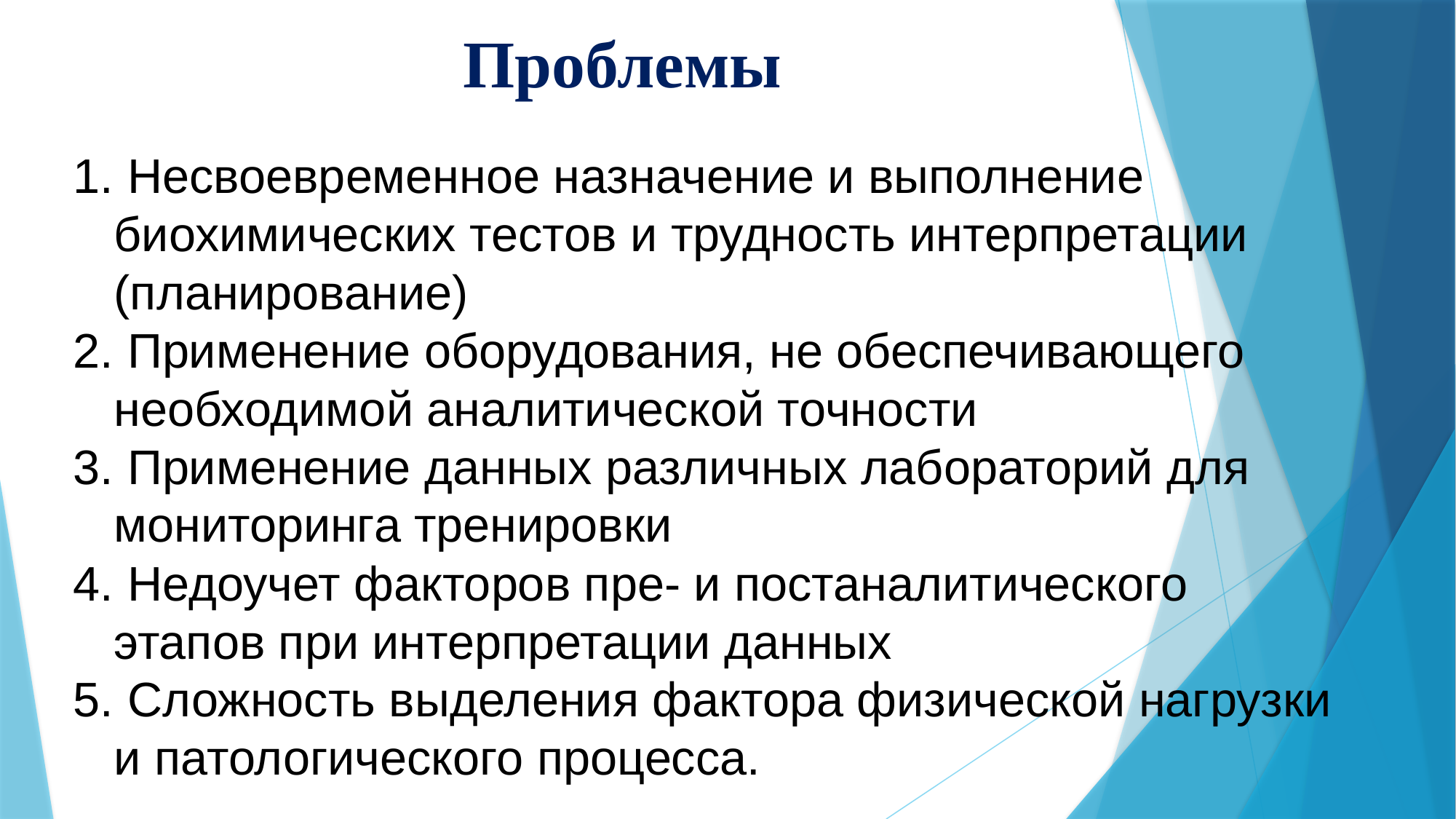

# Проблемы
 Несвоевременное назначение и выполнение биохимических тестов и трудность интерпретации (планирование)
 Применение оборудования, не обеспечивающего необходимой аналитической точности
 Применение данных различных лабораторий для мониторинга тренировки
 Недоучет факторов пре- и постаналитического этапов при интерпретации данных
 Сложность выделения фактора физической нагрузки и патологического процесса.